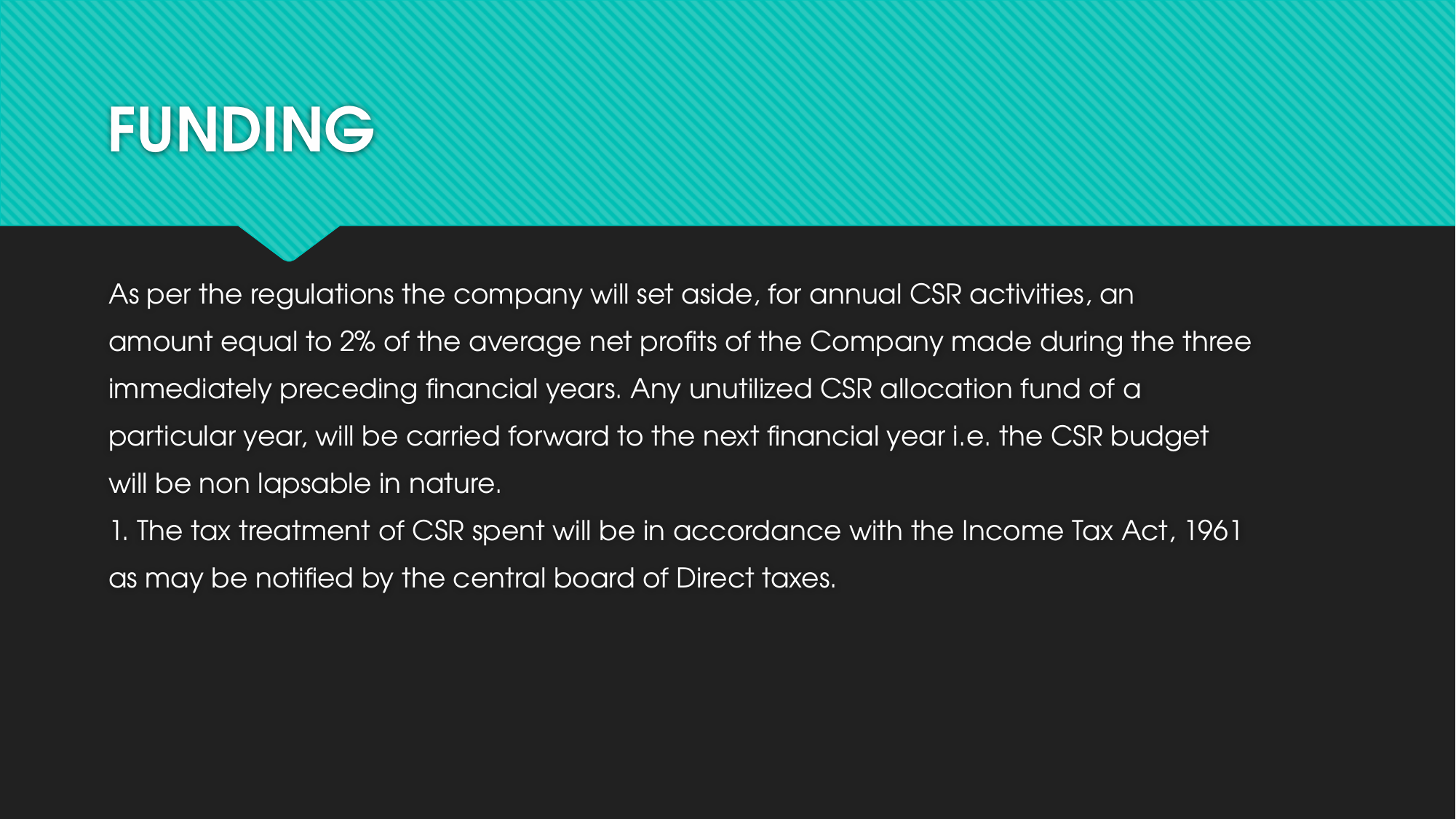

# FUNDING
As per the regulations the company will set aside, for annual CSR activities, an
amount equal to 2% of the average net profits of the Company made during the three
immediately preceding financial years. Any unutilized CSR allocation fund of a
particular year, will be carried forward to the next financial year i.e. the CSR budget
will be non lapsable in nature.
1. The tax treatment of CSR spent will be in accordance with the Income Tax Act, 1961
as may be notified by the central board of Direct taxes.